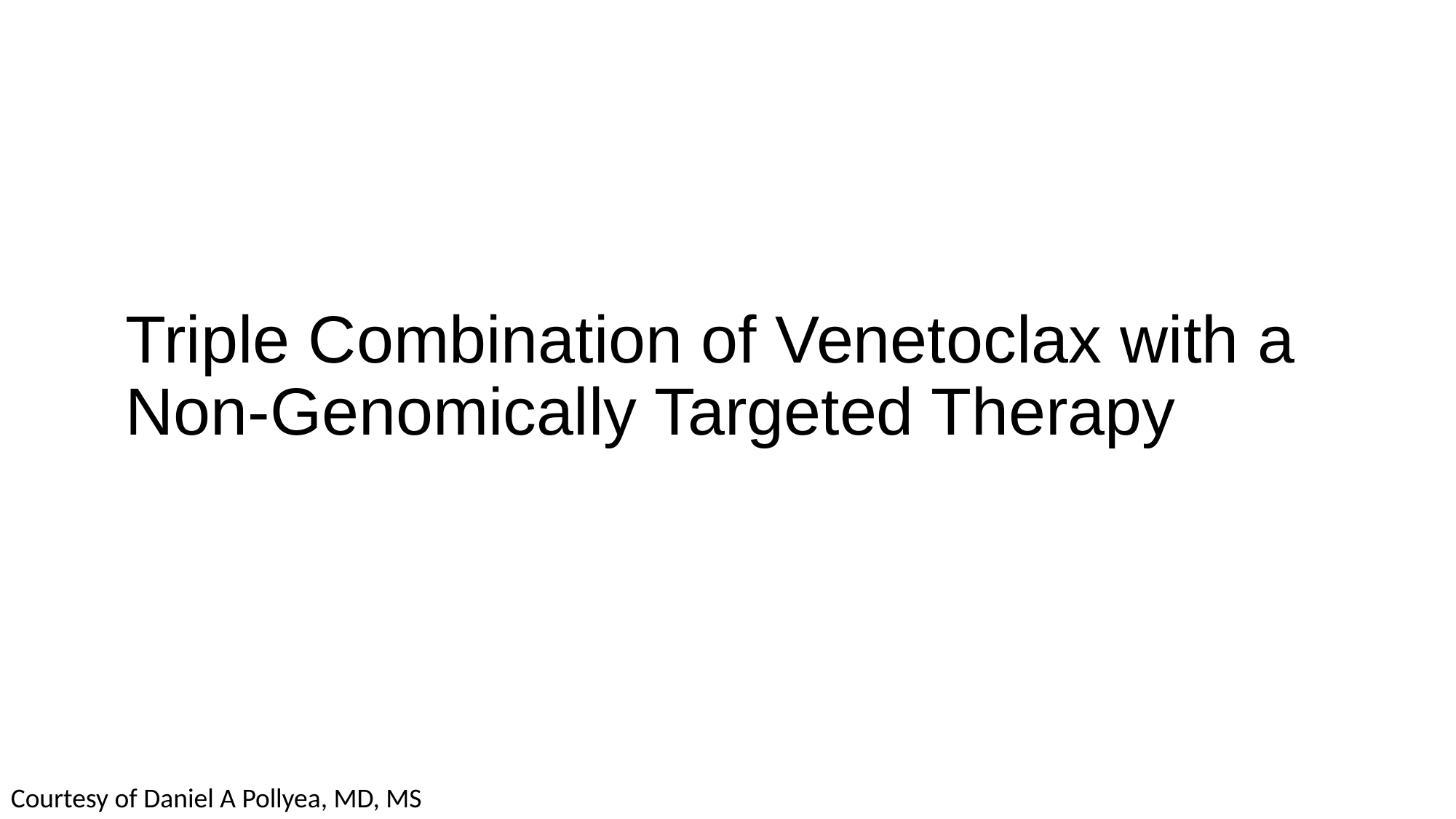

# Triple Combination of Venetoclax with a Non-Genomically Targeted Therapy
Courtesy of Daniel A Pollyea, MD, MS